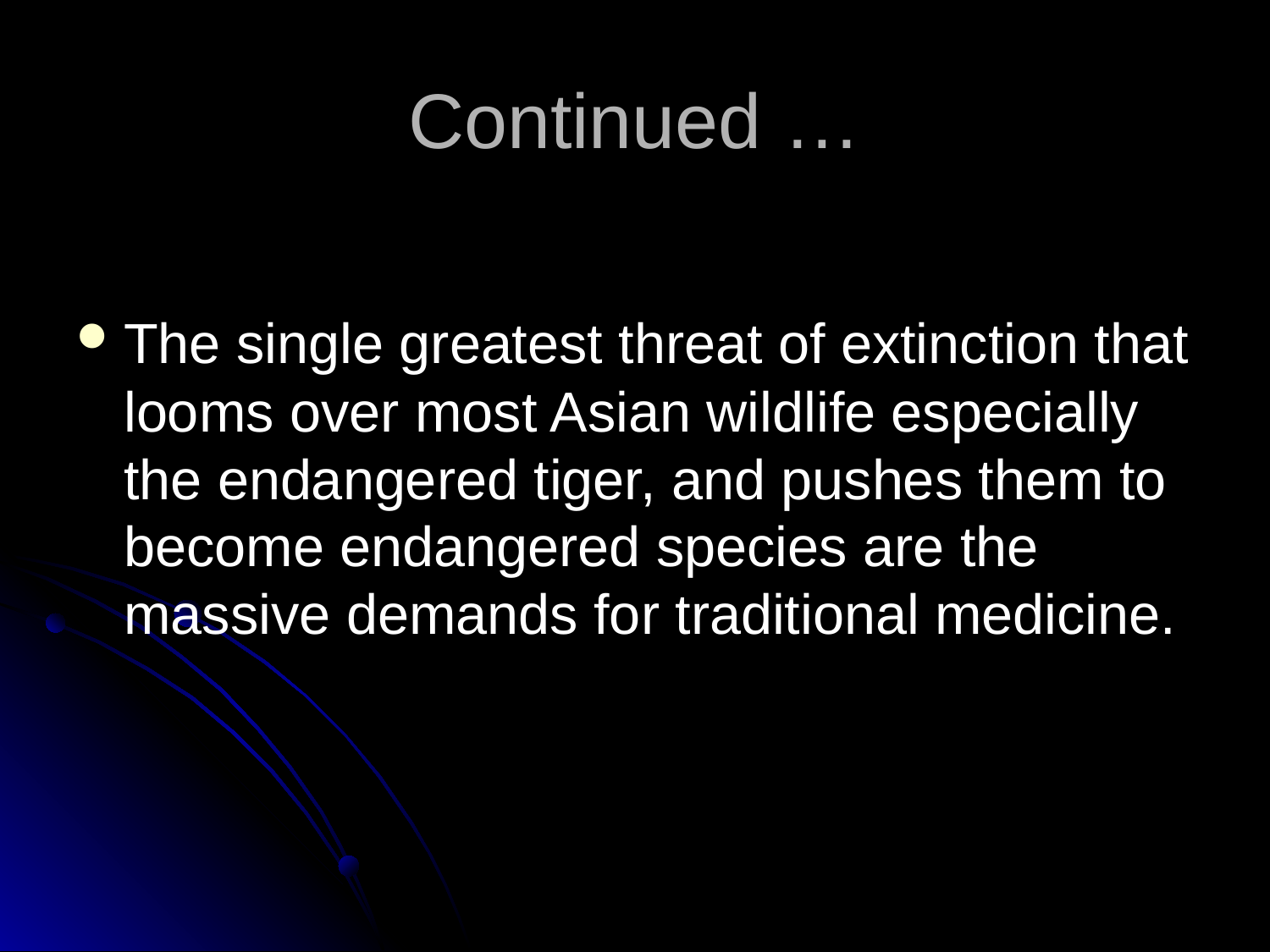

# Continued …

The single greatest threat of extinction that looms over most Asian wildlife especially the endangered tiger, and pushes them to become endangered species are the massive demands for traditional medicine.